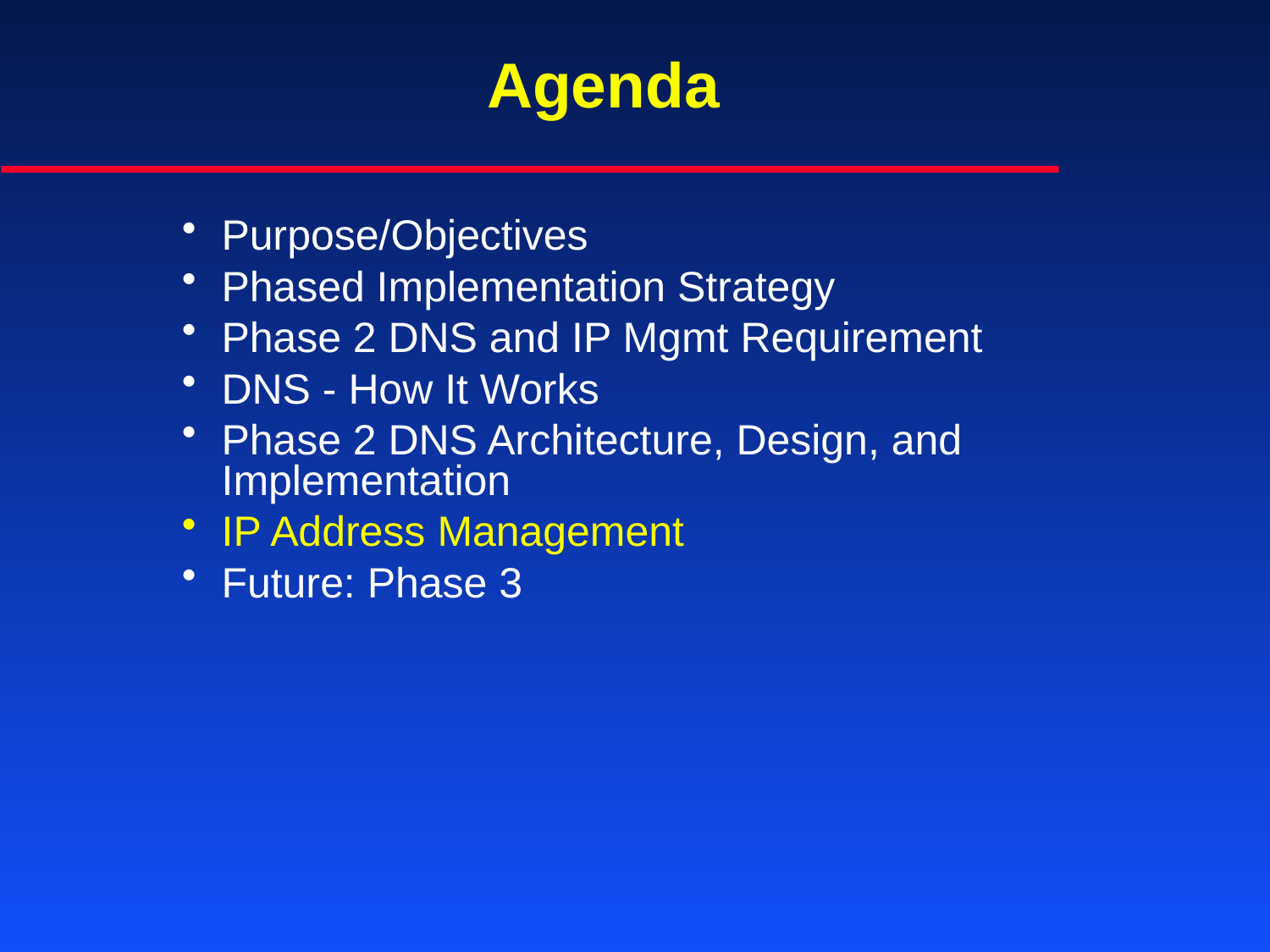

# Agenda
Purpose/Objectives
Phased Implementation Strategy
Phase 2 DNS and IP Mgmt Requirement
DNS - How It Works
Phase 2 DNS Architecture, Design, and Implementation
IP Address Management
Future: Phase 3